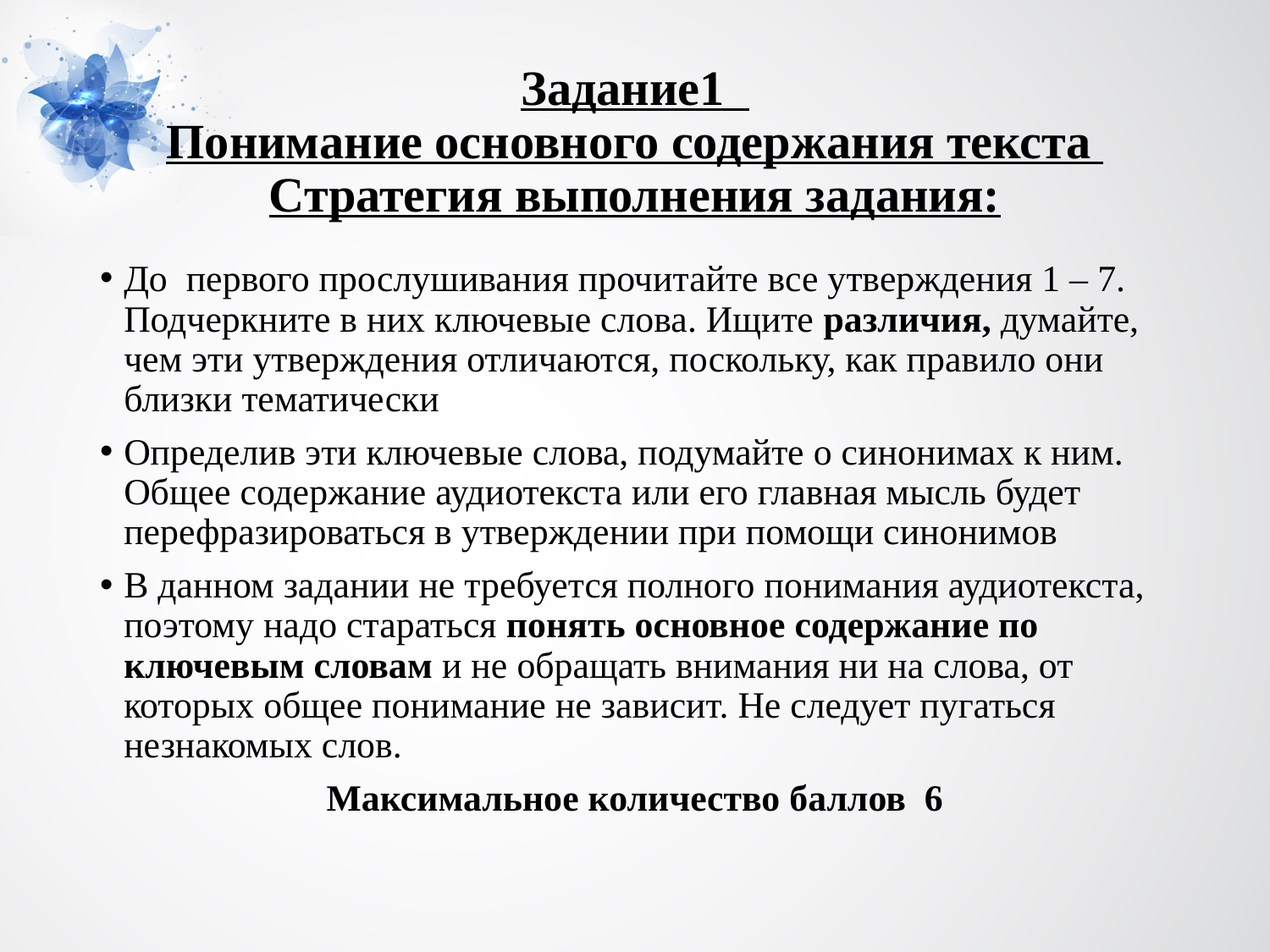

# Задание1 Понимание основного содержания текста Стратегия выполнения задания:
До  первого прослушивания прочитайте все утверждения 1 – 7. Подчеркните в них ключевые слова. Ищите различия, думайте, чем эти утверждения отличаются, поскольку, как правило они близки тематически
Определив эти ключевые слова, подумайте о синонимах к ним. Общее содержание аудиотекста или его главная мысль будет перефразироваться в утверждении при помощи синонимов
В данном задании не требуется полного понимания аудиотекста, поэтому надо стараться понять основное содержание по ключевым словам и не обращать внимания ни на слова, от которых общее понимание не зависит. Не следует пугаться незнакомых слов.
Максимальное количество баллов  6